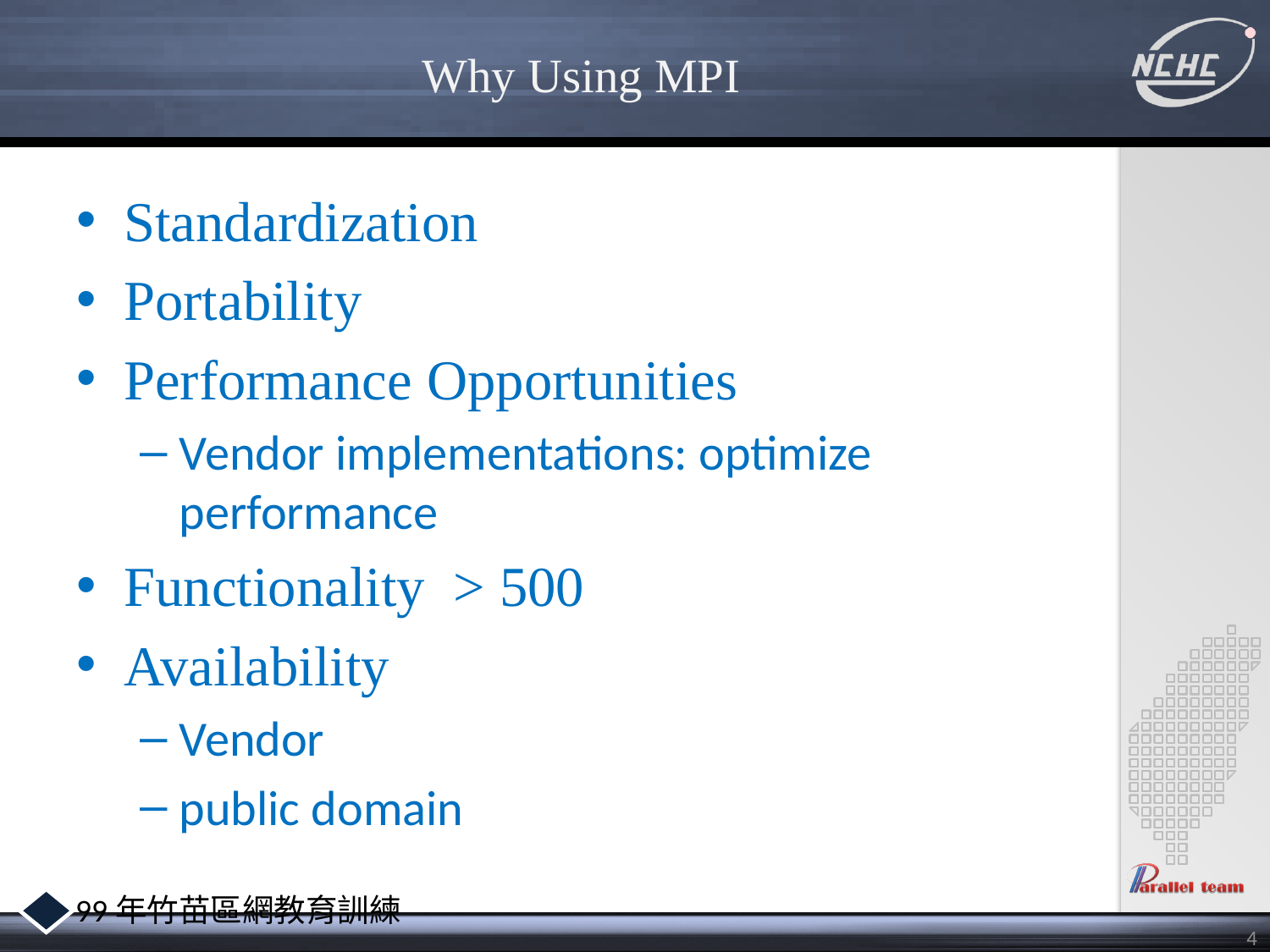

# Why Using MPI
Standardization
Portability
Performance Opportunities
Vendor implementations: optimize performance
Functionality  > 500
Availability
Vendor
public domain
4